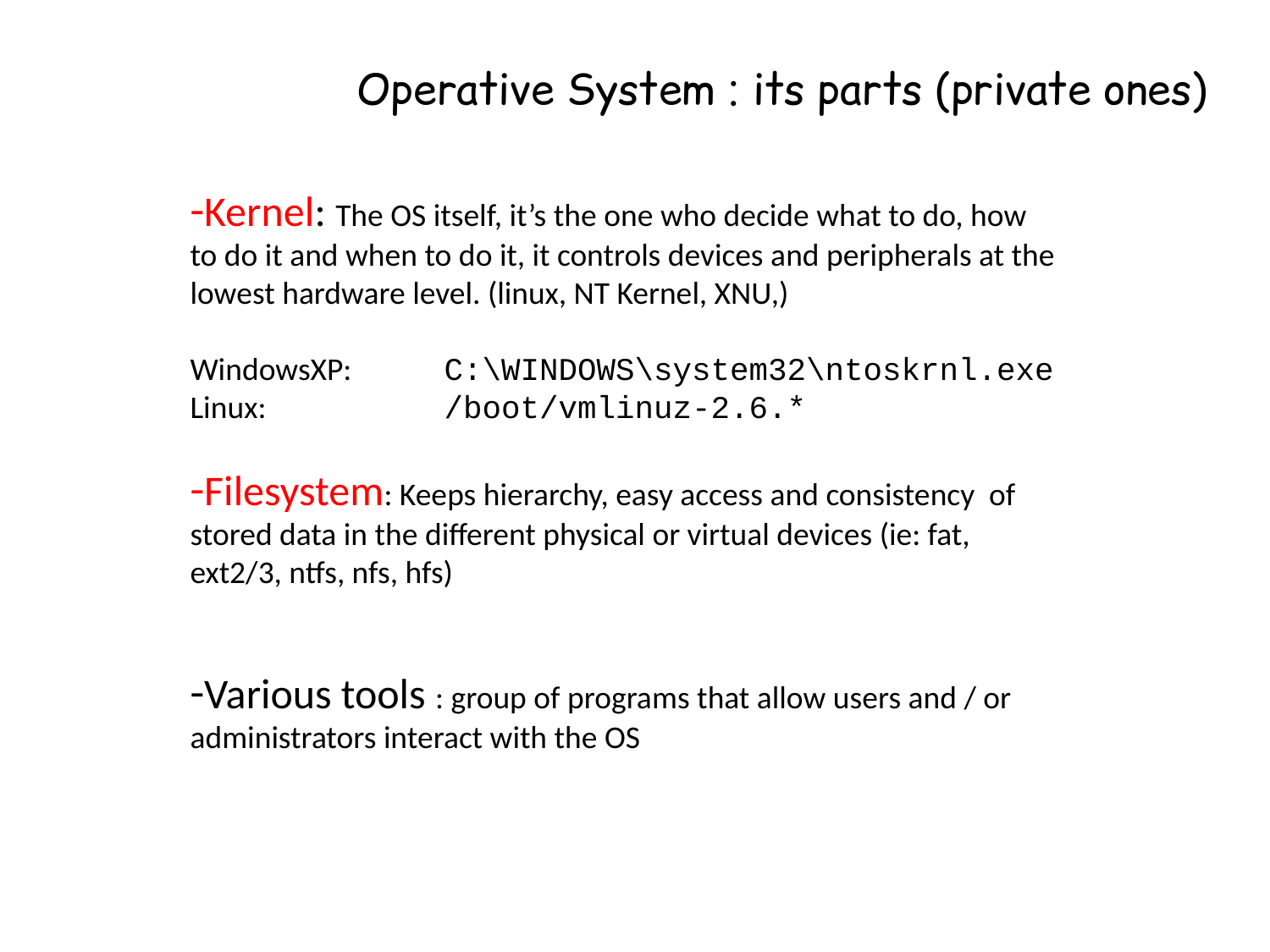

Operative System : its parts (private ones)
Kernel: The OS itself, it’s the one who decide what to do, how to do it and when to do it, it controls devices and peripherals at the lowest hardware level. (linux, NT Kernel, XNU,)

WindowsXP: 	C:\WINDOWS\system32\ntoskrnl.exe
Linux: 		/boot/vmlinuz-2.6.*

Filesystem: Keeps hierarchy, easy access and consistency  of stored data in the different physical or virtual devices (ie: fat, ext2/3, ntfs, nfs, hfs)

Various tools : group of programs that allow users and / or administrators interact with the OS